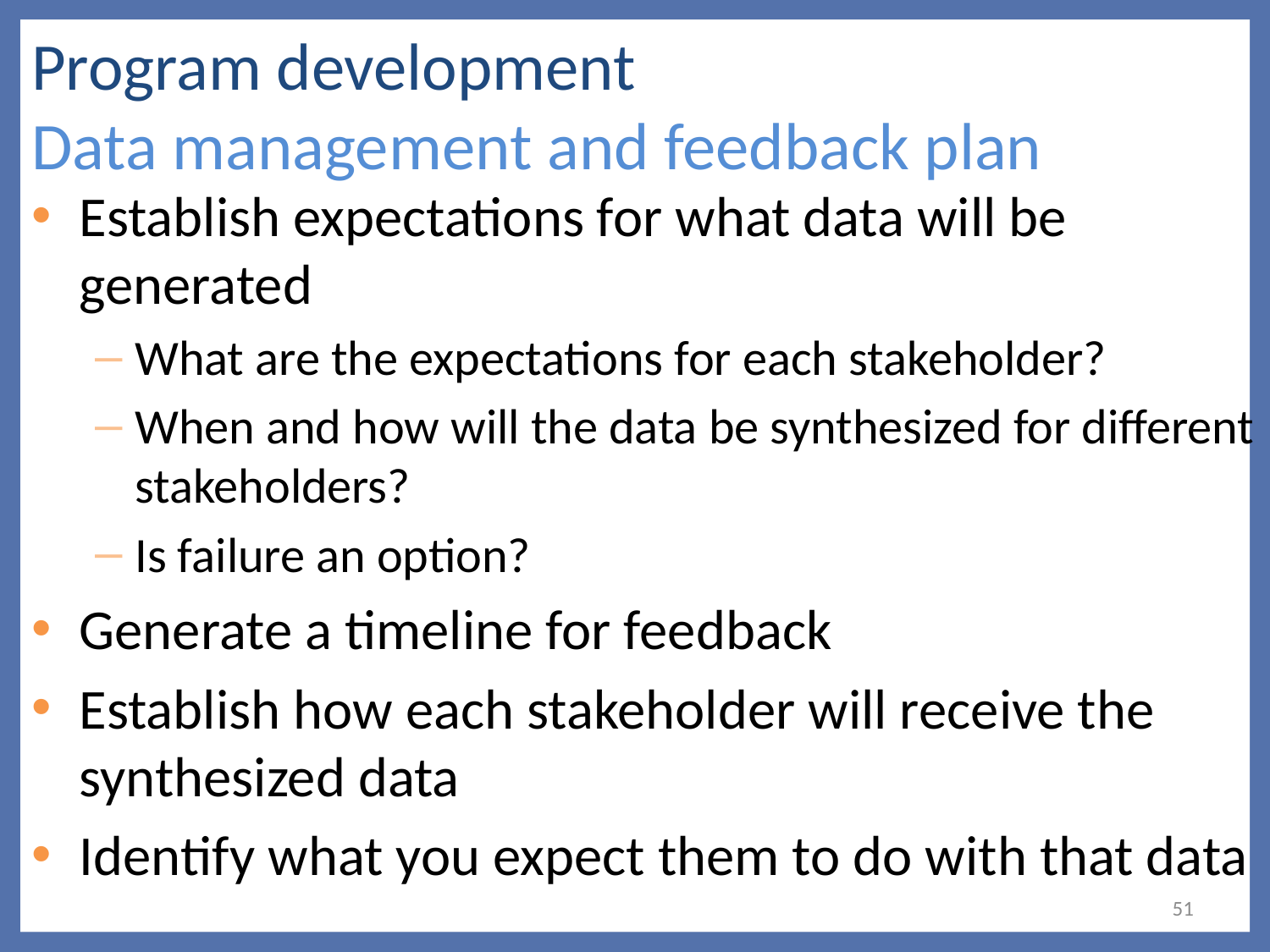

Program development
Data management and feedback plan
Establish expectations for what data will be generated
What are the expectations for each stakeholder?
When and how will the data be synthesized for different stakeholders?
Is failure an option?
Generate a timeline for feedback
Establish how each stakeholder will receive the synthesized data
Identify what you expect them to do with that data

51